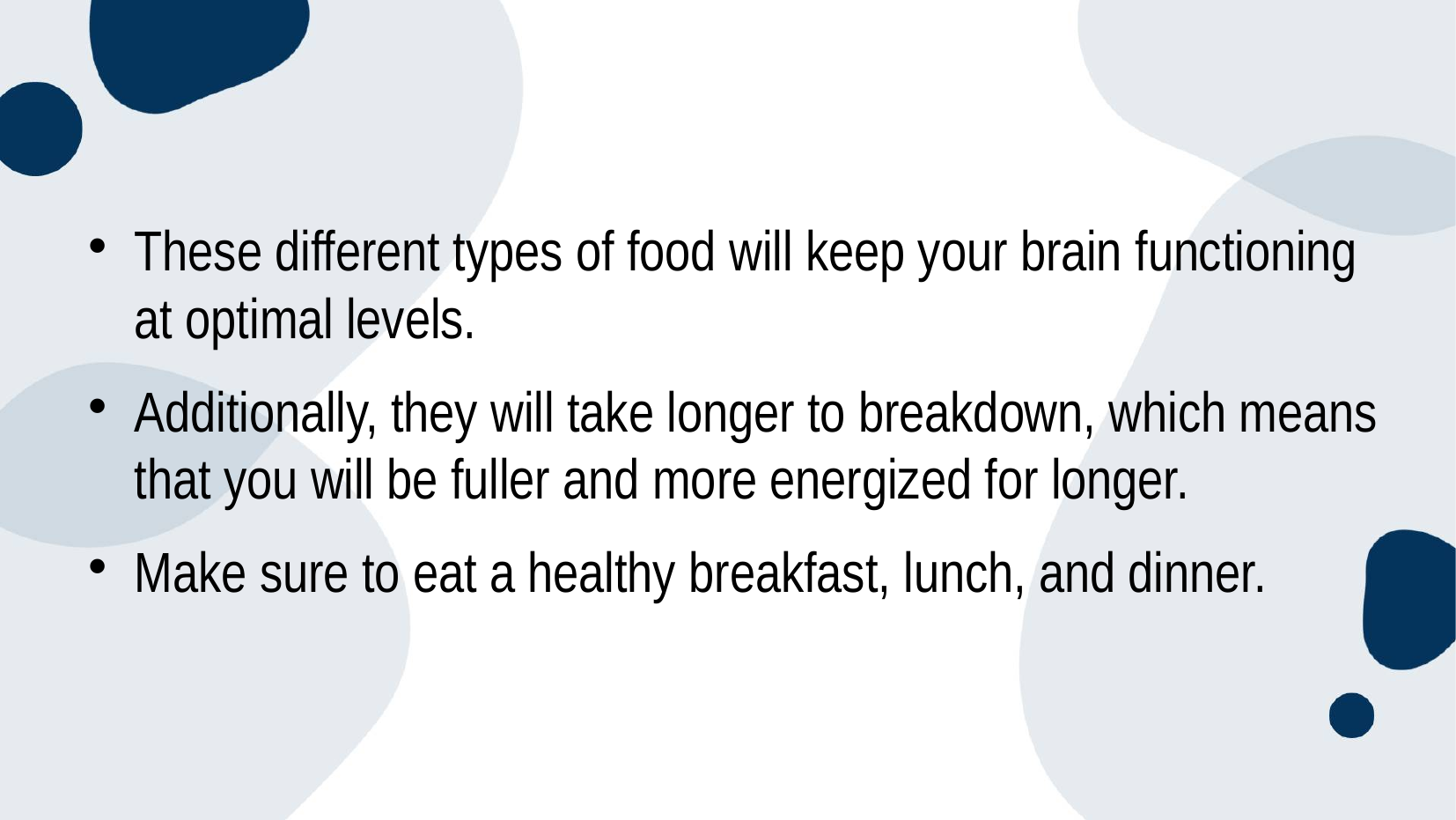

These different types of food will keep your brain functioning at optimal levels.
Additionally, they will take longer to breakdown, which means that you will be fuller and more energized for longer.
Make sure to eat a healthy breakfast, lunch, and dinner.